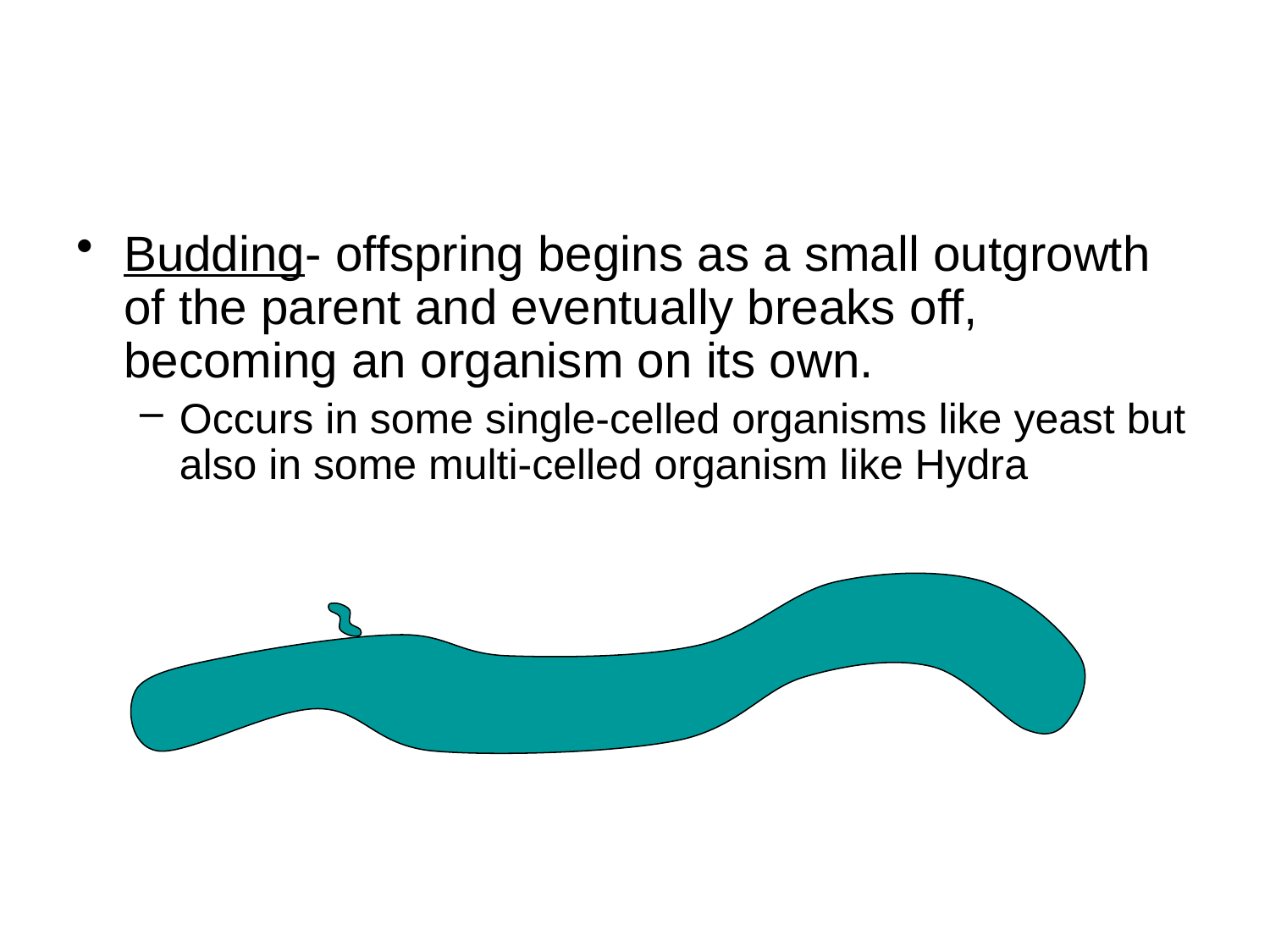

#
Budding- offspring begins as a small outgrowth of the parent and eventually breaks off, becoming an organism on its own.
Occurs in some single-celled organisms like yeast but also in some multi-celled organism like Hydra